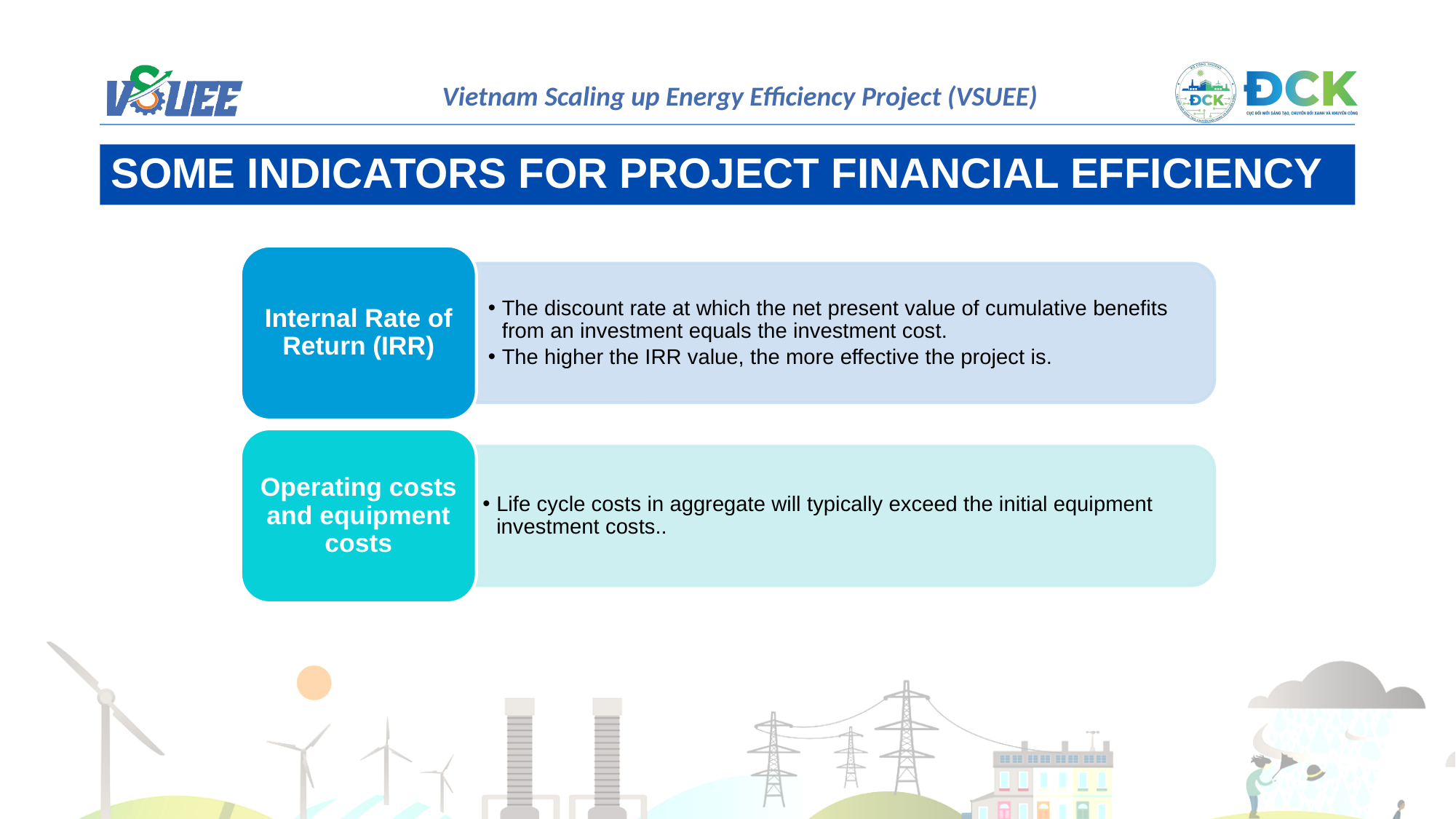

SOME INDICATORS FOR PROJECT FINANCIAL EFFICIENCY

Internal Rate of Return (IRR)
The discount rate at which the net present value of cumulative benefits from an investment equals the investment cost.
The higher the IRR value, the more effective the project is.

Operating costs and equipment costs
Life cycle costs in aggregate will typically exceed the initial equipment investment costs..